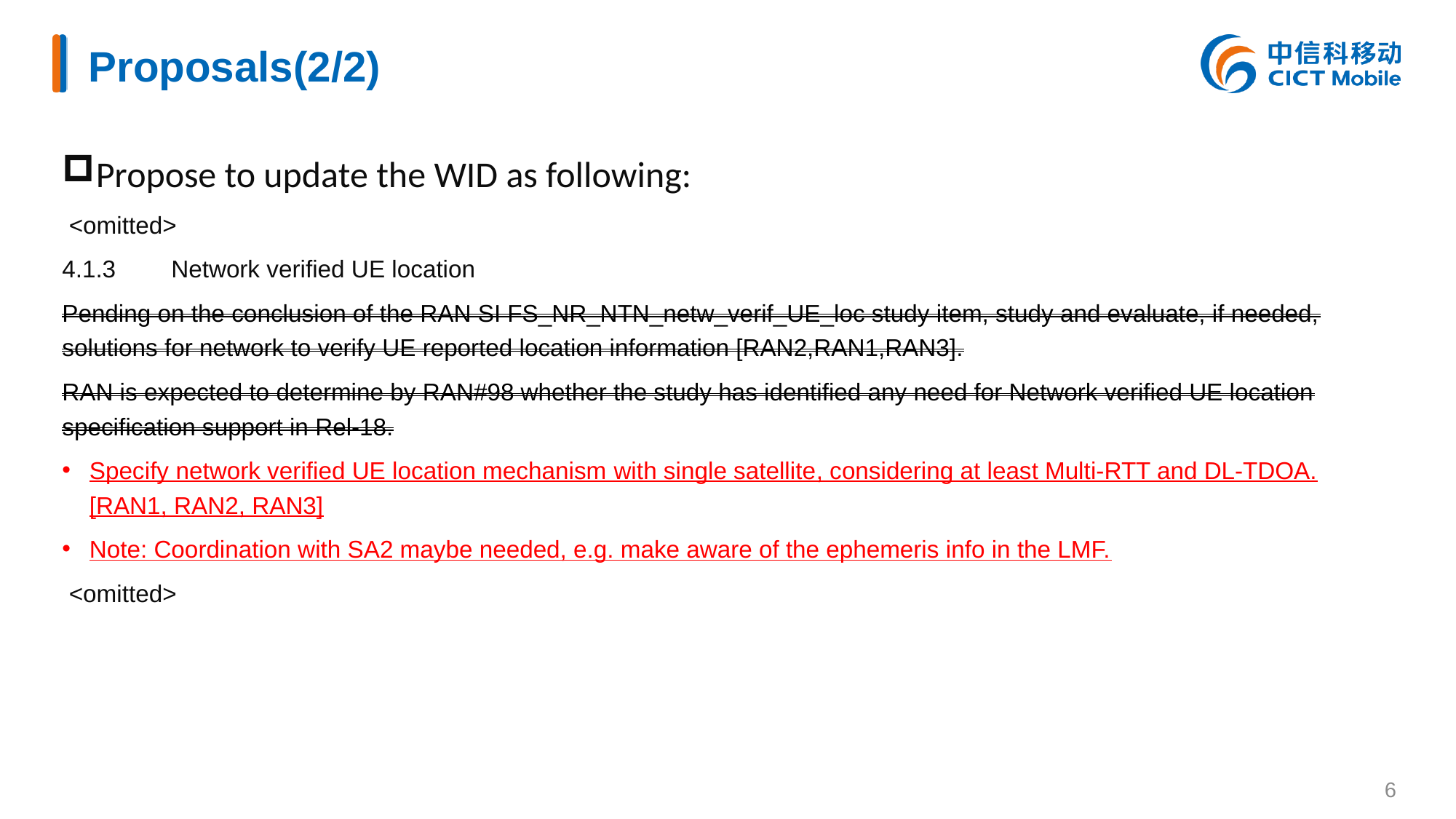

# Proposals(2/2)
Propose to update the WID as following:
 <omitted>
4.1.3	Network verified UE location
Pending on the conclusion of the RAN SI FS_NR_NTN_netw_verif_UE_loc study item, study and evaluate, if needed, solutions for network to verify UE reported location information [RAN2,RAN1,RAN3].
RAN is expected to determine by RAN#98 whether the study has identified any need for Network verified UE location specification support in Rel-18.
Specify network verified UE location mechanism with single satellite, considering at least Multi-RTT and DL-TDOA. [RAN1, RAN2, RAN3]
Note: Coordination with SA2 maybe needed, e.g. make aware of the ephemeris info in the LMF.
 <omitted>
6